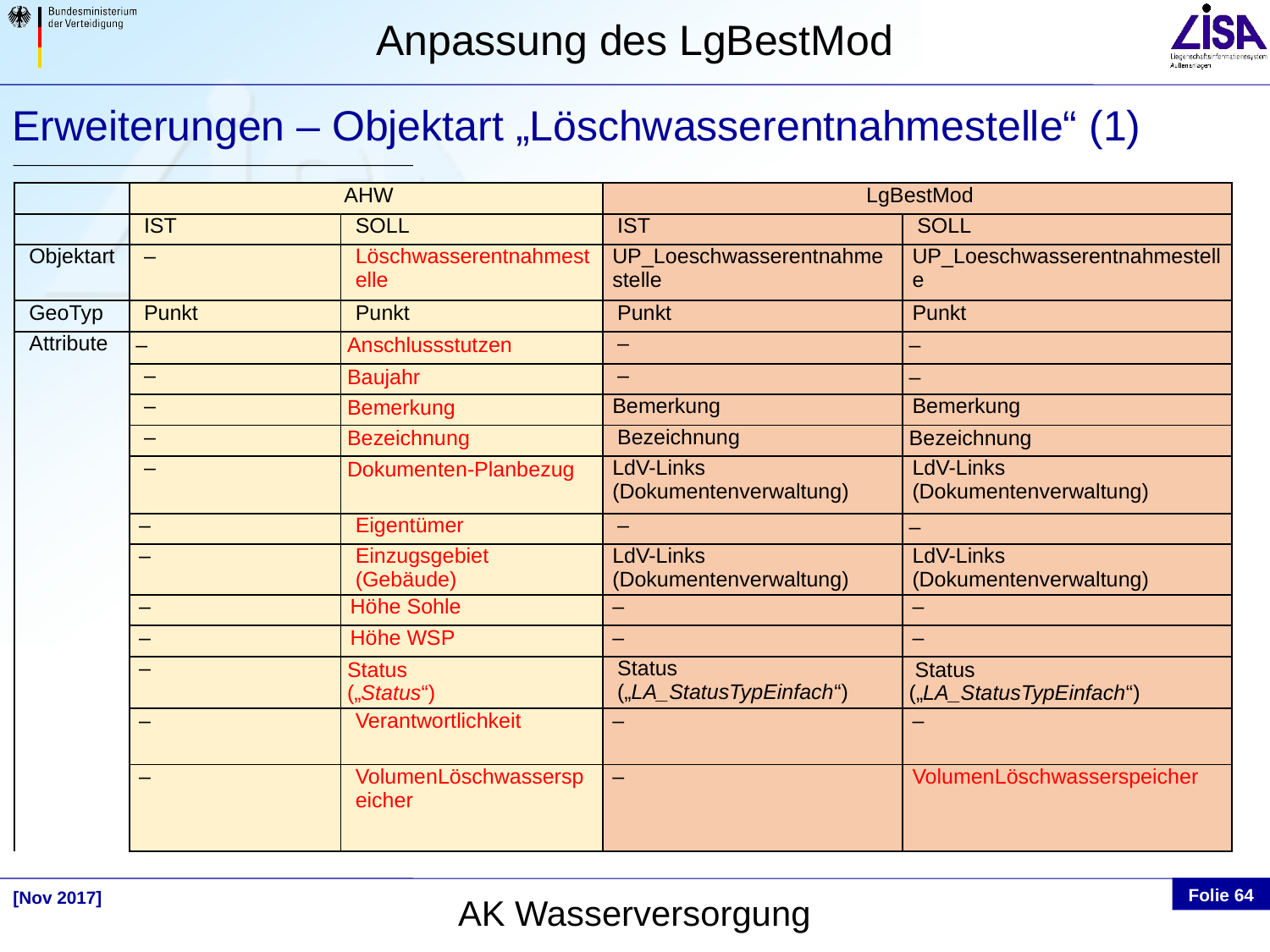

Erweiterungen – Objektart „Löschwasserentnahmestelle“ (1)

|  | AHW |  | LgBestMod |  |
| --- | --- | --- | --- | --- |
|  | IST | SOLL | IST | SOLL |
| Objektart | – | Löschwasserentnahmestelle | UP\_Loeschwasserentnahmestelle | UP\_Loeschwasserentnahmestelle |
| GeoTyp | Punkt | Punkt | Punkt | Punkt |
| Attribute | – | Anschlussstutzen | – | – |
|  | – | Baujahr | – | – |
|  | – | Bemerkung | Bemerkung | Bemerkung |
|  | – | Bezeichnung | Bezeichnung | Bezeichnung |
|  | – | Dokumenten-Planbezug | LdV-Links (Dokumentenverwaltung) | LdV-Links (Dokumentenverwaltung) |
|  | – | Eigentümer | – | – |
|  | – | Einzugsgebiet (Gebäude) | LdV-Links (Dokumentenverwaltung) | LdV-Links (Dokumentenverwaltung) |
|  | – | Höhe Sohle | – | – |
|  | – | Höhe WSP | – | – |
|  | – | Status („Status“) | Status („LA\_StatusTypEinfach“) | Status („LA\_StatusTypEinfach“) |
|  | – | Verantwortlichkeit | – | – |
|  | – | VolumenLöschwasserspeicher | – | VolumenLöschwasserspeicher |